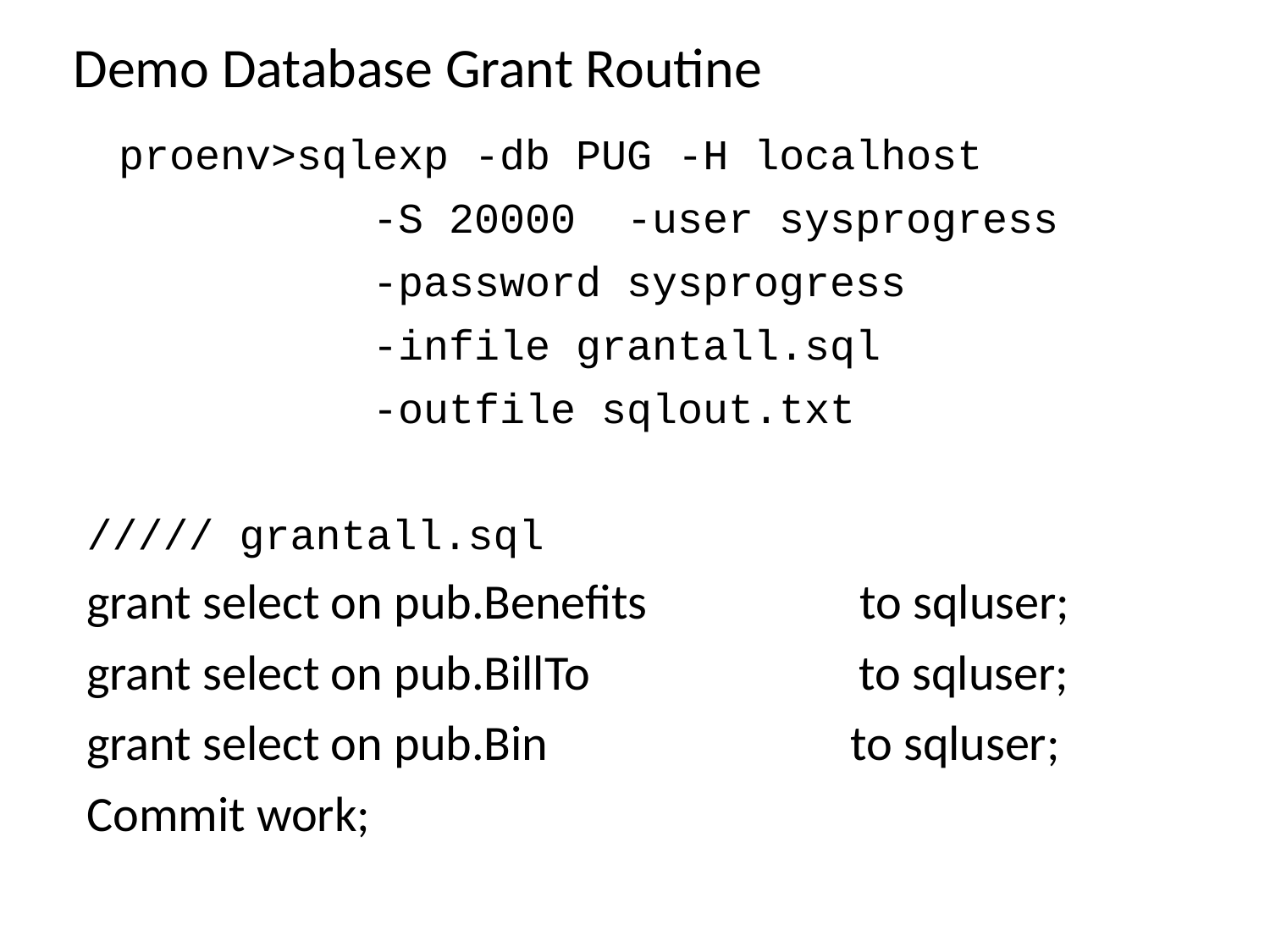

# Demo Database Grant Routine
	proenv>sqlexp -db PUG -H localhost
			-S 20000 	-user sysprogress
			-password sysprogress
			-infile grantall.sql
			-outfile sqlout.txt

///// grantall.sql
grant select on pub.Benefits                   to sqluser;
grant select on pub.BillTo                        to sqluser;
grant select on pub.Bin                           to sqluser;
Commit work;